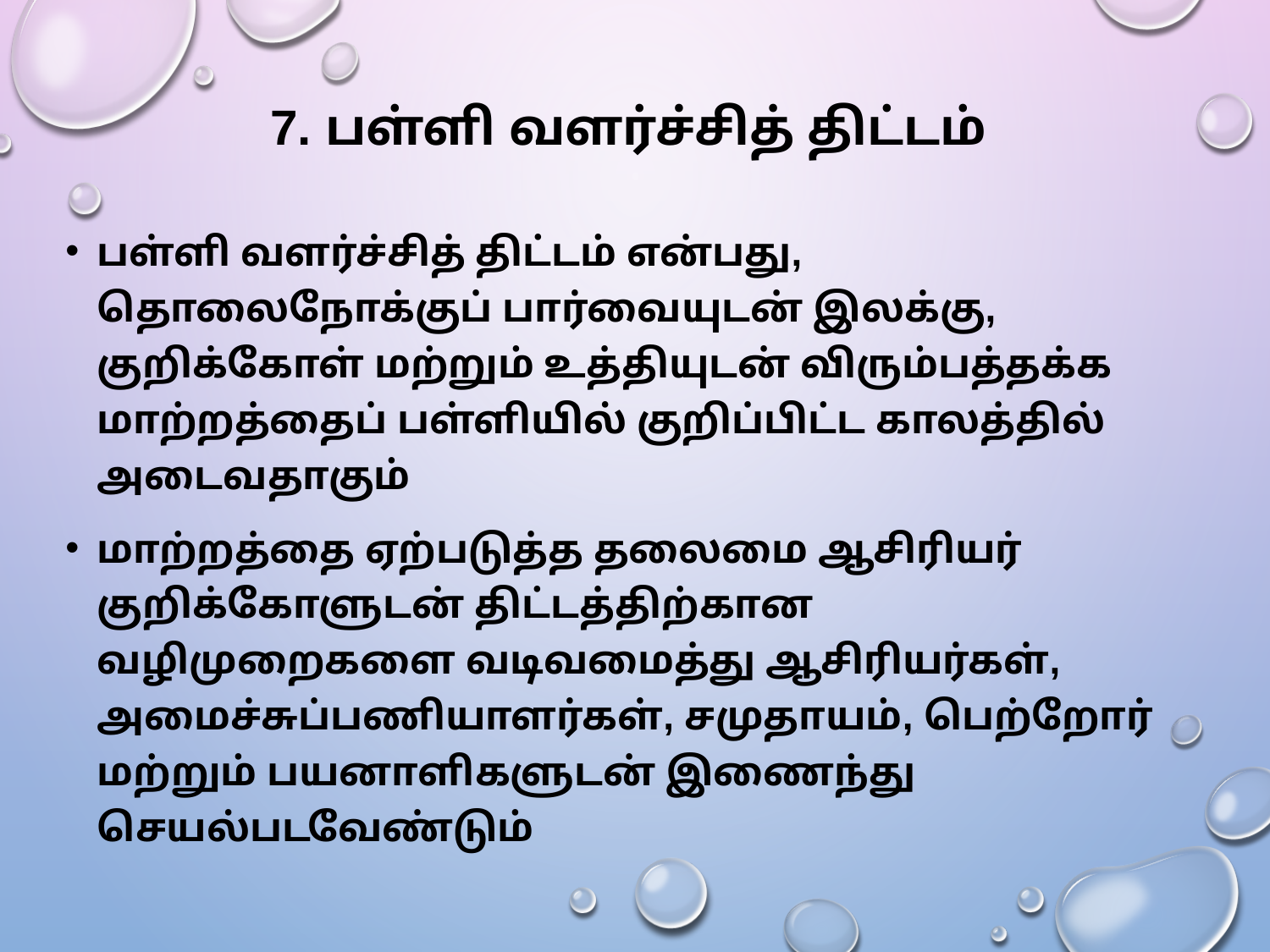

# 7. பள்ளி வளர்ச்சித் திட்டம்
பள்ளி வளர்ச்சித் திட்டம் என்பது, தொலைநோக்குப் பார்வையுடன் இலக்கு, குறிக்கோள் மற்றும் உத்தியுடன் விரும்பத்தக்க மாற்றத்தைப் பள்ளியில் குறிப்பிட்ட காலத்தில் அடைவதாகும்
மாற்றத்தை ஏற்படுத்த தலைமை ஆசிரியர் குறிக்கோளுடன் திட்டத்திற்கான வழிமுறைகளை வடிவமைத்து ஆசிரியர்கள், அமைச்சுப்பணியாளர்கள், சமுதாயம், பெற்றோர் மற்றும் பயனாளிகளுடன் இணைந்து செயல்படவேண்டும்